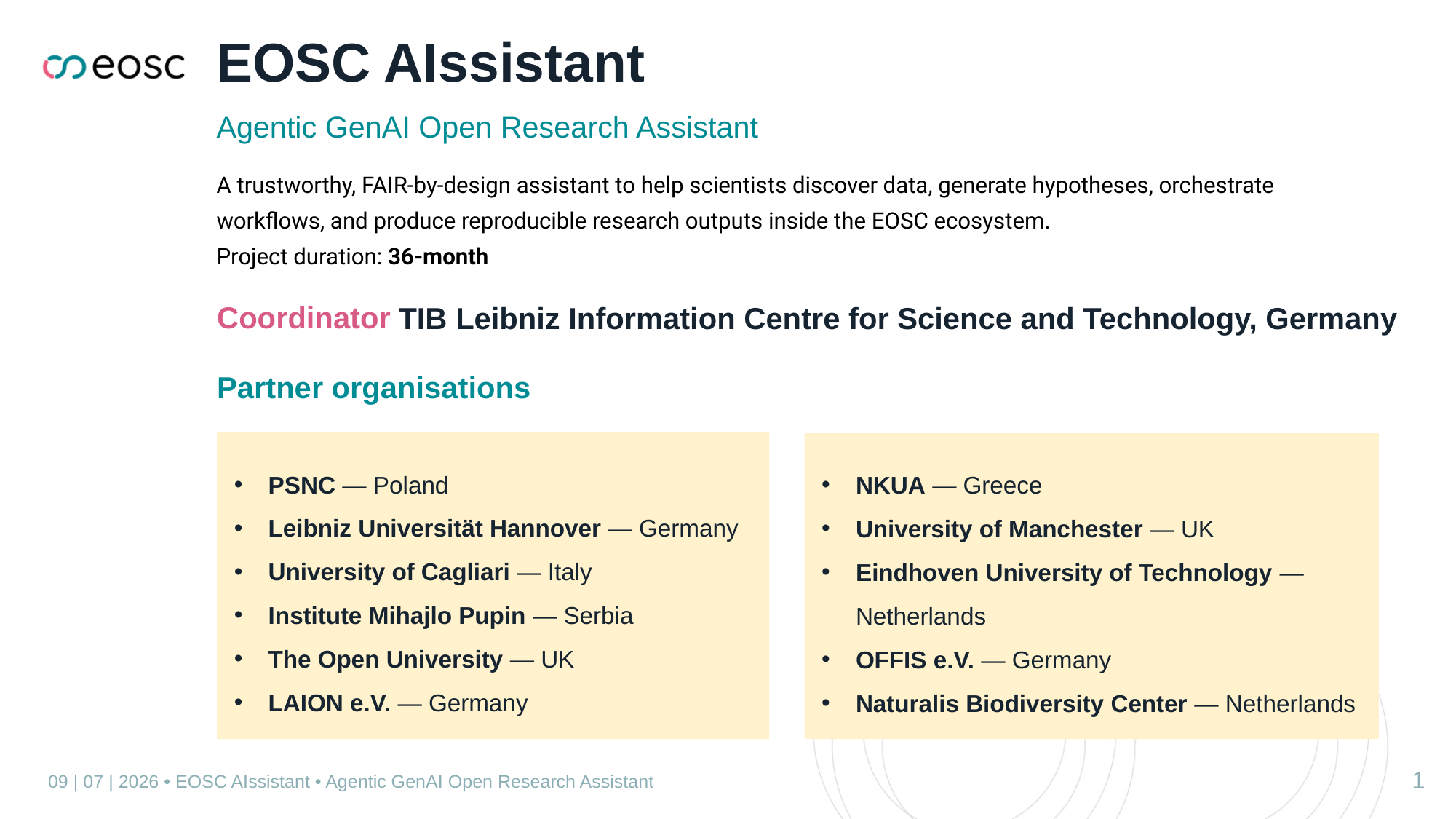

# EOSC AIssistant
Agentic GenAI Open Research Assistant
A trustworthy, FAIR-by-design assistant to help scientists discover data, generate hypotheses, orchestrate workflows, and produce reproducible research outputs inside the EOSC ecosystem.
Project duration: 36-month
Coordinator
TIB Leibniz Information Centre for Science and Technology, Germany
Partner organisations
PSNC — Poland
Leibniz Universität Hannover — Germany
University of Cagliari — Italy
Institute Mihajlo Pupin — Serbia
The Open University — UK
LAION e.V. — Germany
NKUA — Greece
University of Manchester — UK
Eindhoven University of Technology — Netherlands
OFFIS e.V. — Germany
Naturalis Biodiversity Center — Netherlands
09 | 07 | 2026 • EOSC AIssistant • Agentic GenAI Open Research Assistant
1